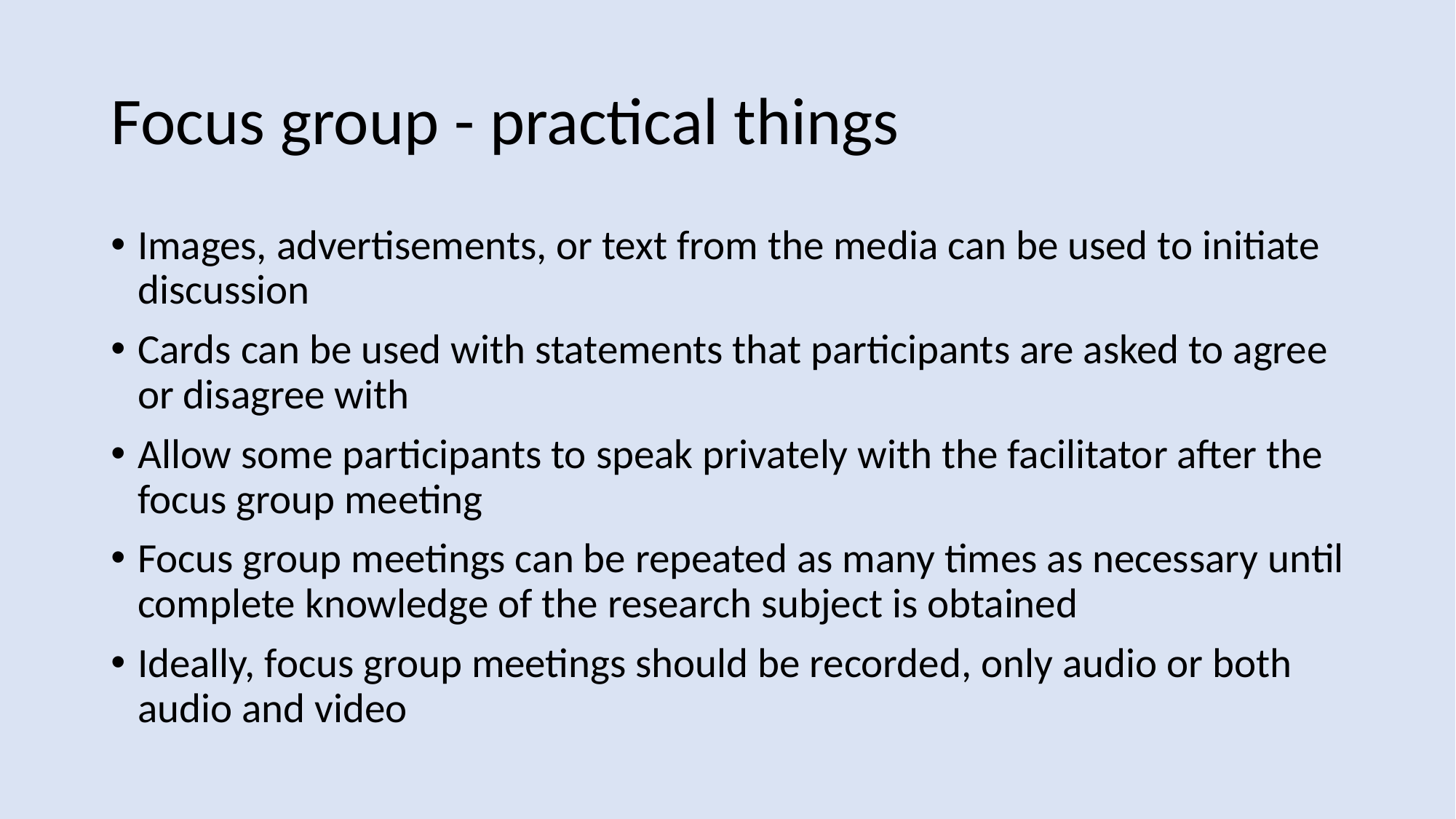

# Focus group - practical things
Images, advertisements, or text from the media can be used to initiate discussion
Cards can be used with statements that participants are asked to agree or disagree with
Allow some participants to speak privately with the facilitator after the focus group meeting
Focus group meetings can be repeated as many times as necessary until complete knowledge of the research subject is obtained
Ideally, focus group meetings should be recorded, only audio or both audio and video